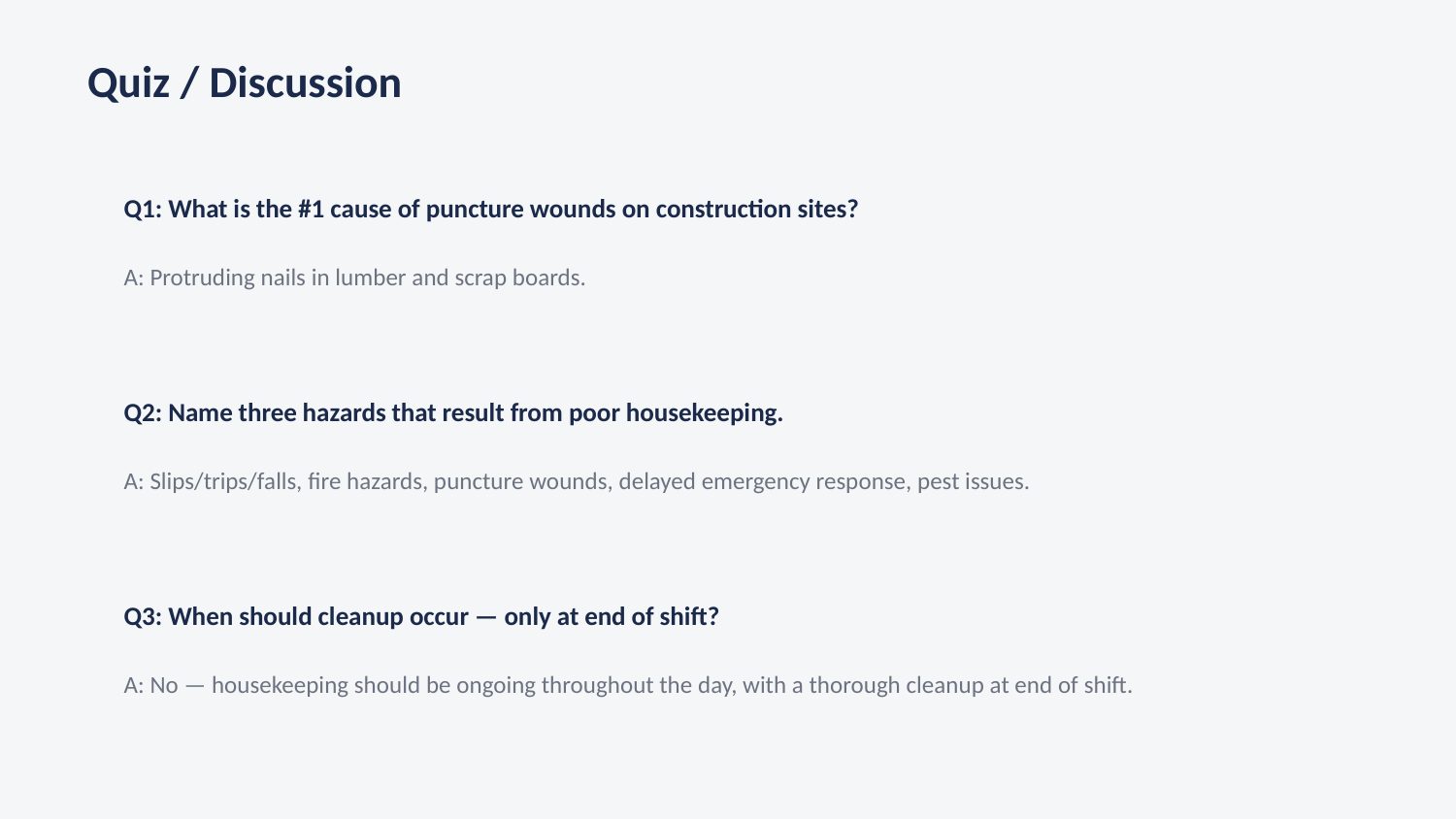

Quiz / Discussion

Q1: What is the #1 cause of puncture wounds on construction sites?
A: Protruding nails in lumber and scrap boards.

Q2: Name three hazards that result from poor housekeeping.
A: Slips/trips/falls, fire hazards, puncture wounds, delayed emergency response, pest issues.

Q3: When should cleanup occur — only at end of shift?
A: No — housekeeping should be ongoing throughout the day, with a thorough cleanup at end of shift.